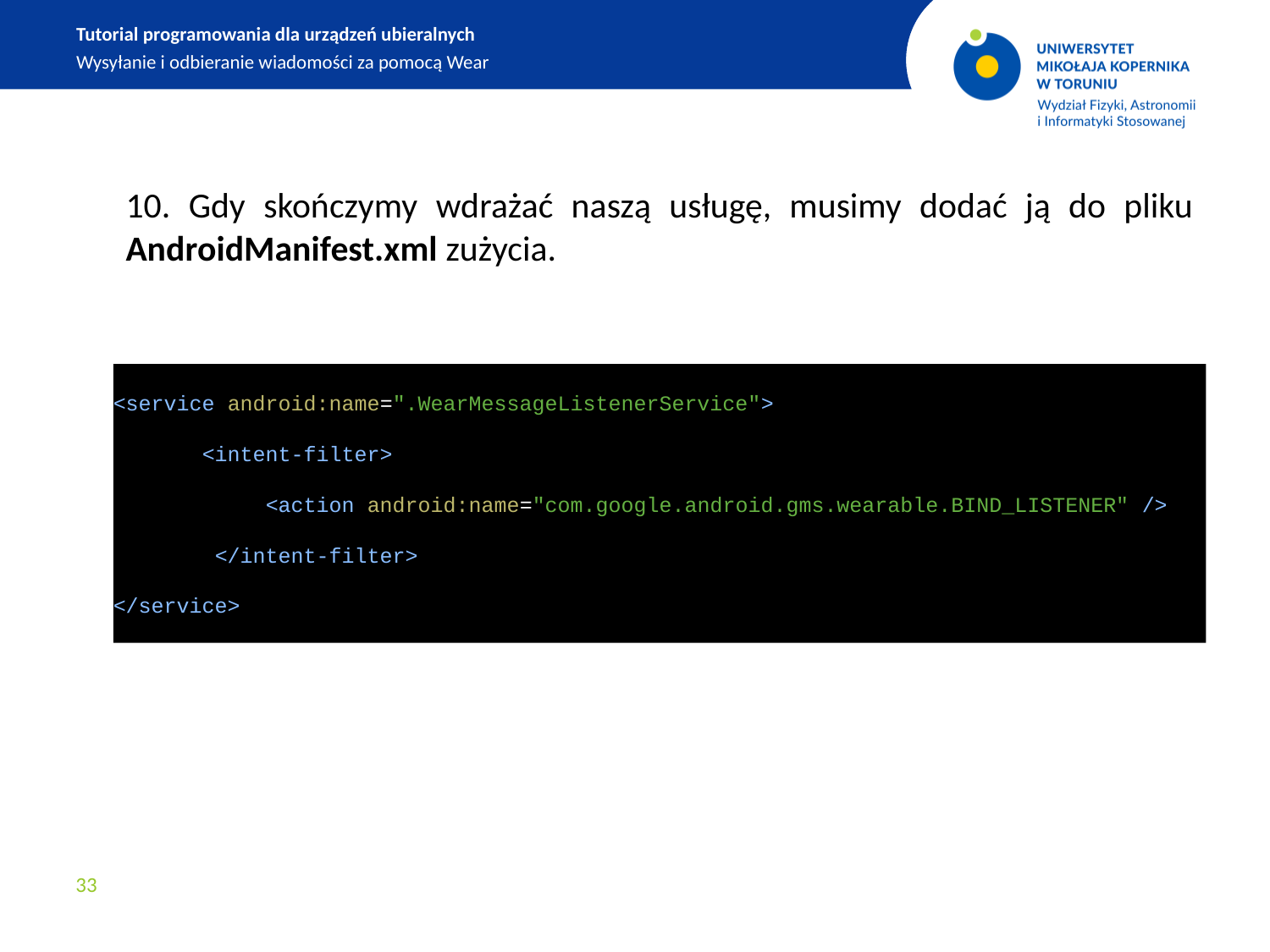

Tutorial programowania dla urządzeń ubieralnych

Wysyłanie i odbieranie wiadomości za pomocą Wear

10. Gdy skończymy wdrażać naszą usługę, musimy dodać ją do pliku AndroidManifest.xml zużycia.

<service android:name=".WearMessageListenerService">
       <intent-filter>
            <action android:name="com.google.android.gms.wearable.BIND_LISTENER" />
        </intent-filter>
</service>